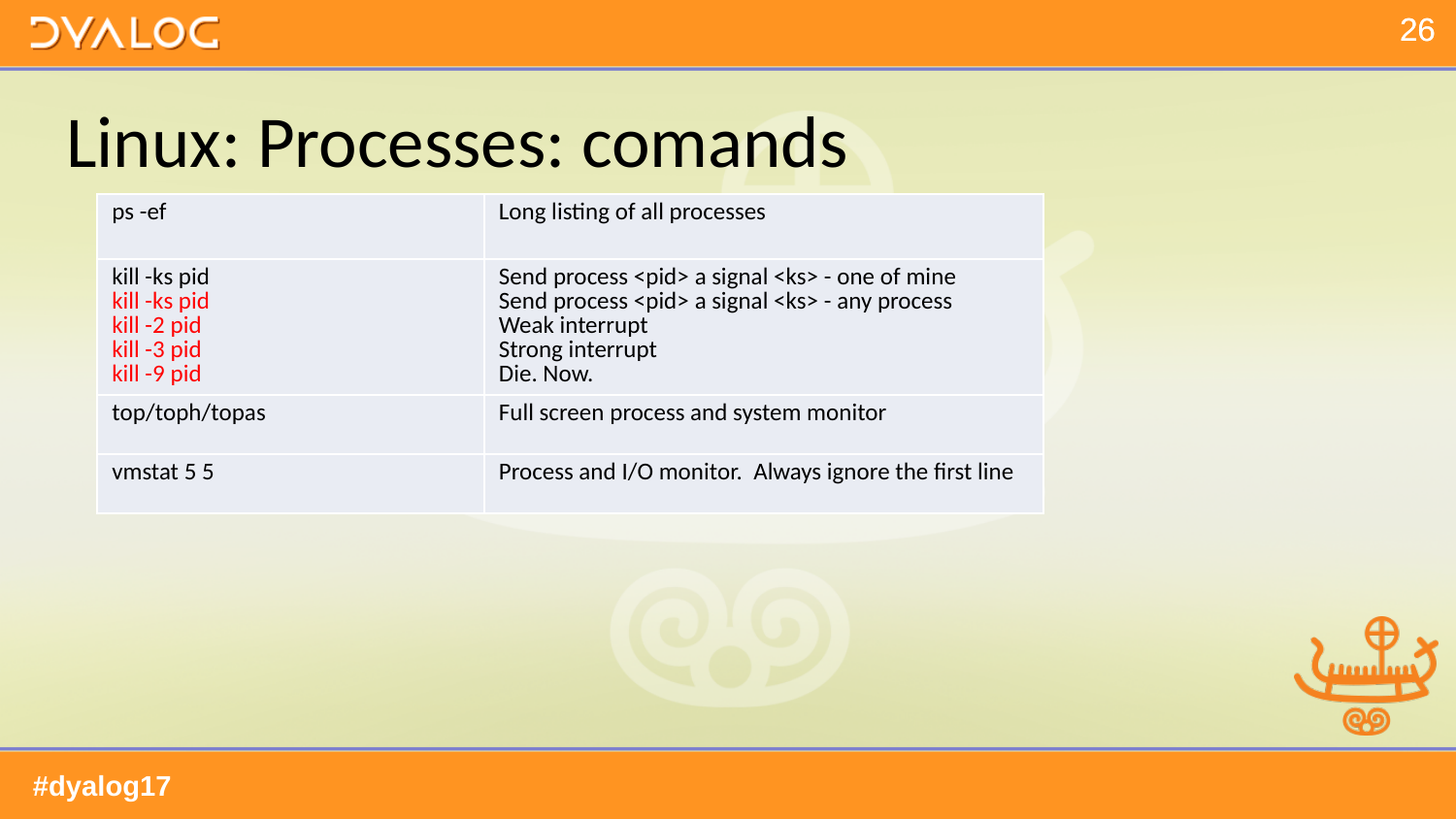

# Linux: Processes: comands
| ps -ef | Long listing of all processes |
| --- | --- |
| kill -ks pid kill -ks pid kill -2 pid kill -3 pid kill -9 pid | Send process <pid> a signal <ks> - one of mine Send process <pid> a signal <ks> - any process Weak interrupt Strong interrupt Die. Now. |
| top/toph/topas | Full screen process and system monitor |
| vmstat 5 5 | Process and I/O monitor. Always ignore the first line |